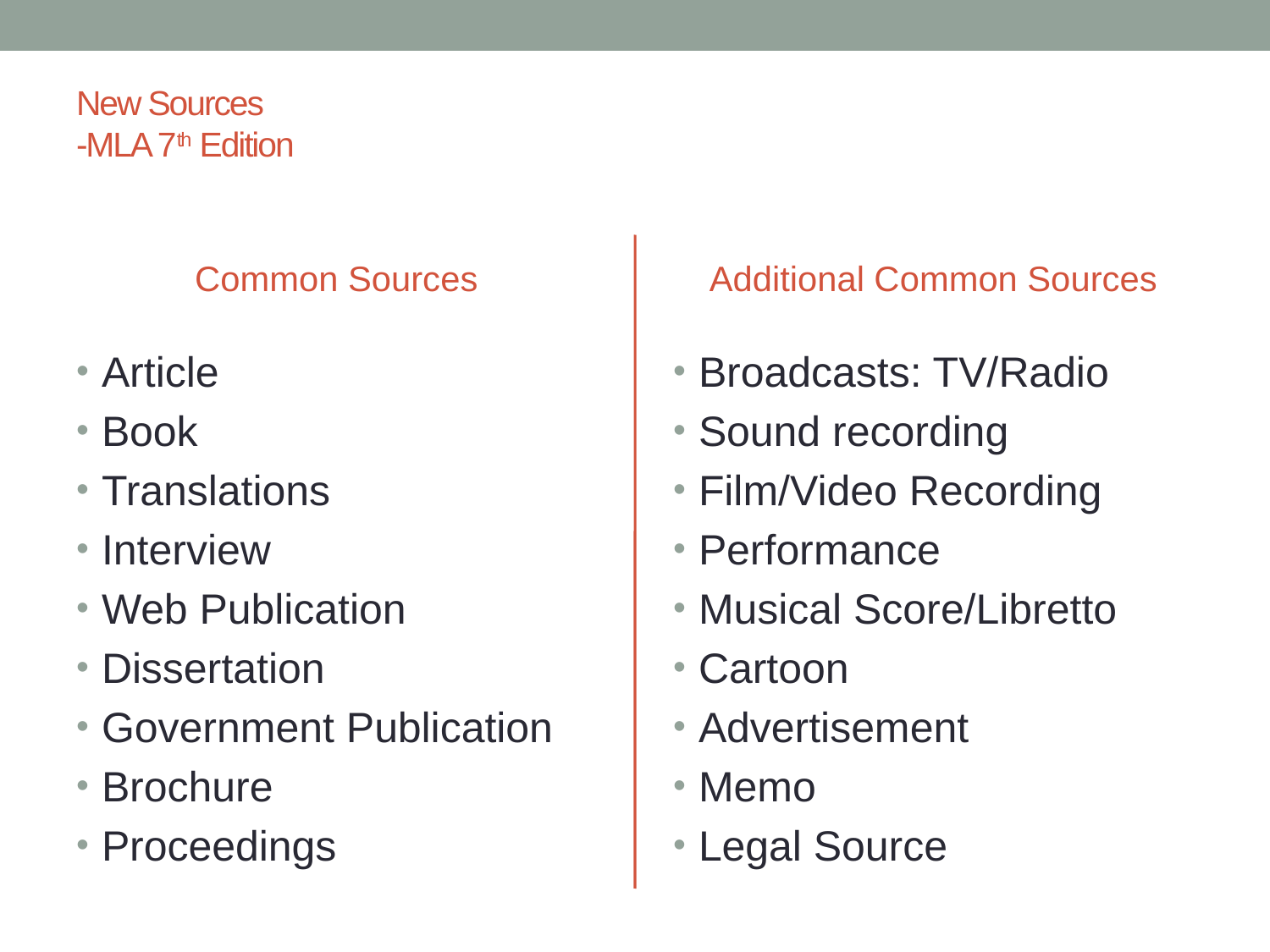

# New Sources -MLA 7th Edition
Common Sources
Additional Common Sources
Article
Book
Translations
Interview
Web Publication
Dissertation
Government Publication
Brochure
Proceedings

Broadcasts: TV/Radio
Sound recording
Film/Video Recording
Performance
Musical Score/Libretto
Cartoon
Advertisement
Memo
Legal Source